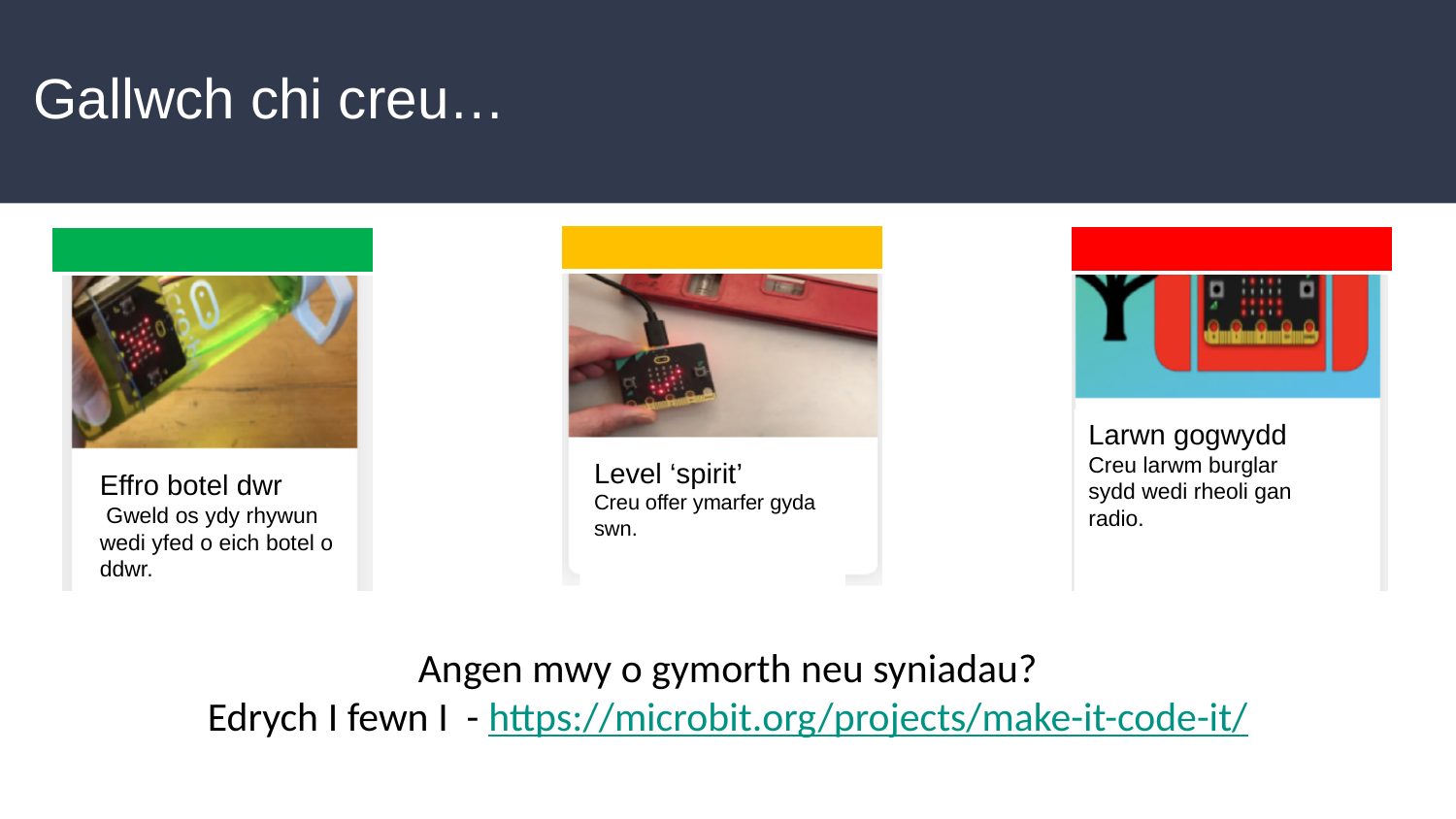

# Gallwch chi creu…

Larwn gogwydd
Creu larwm burglar sydd wedi rheoli gan radio.

Level ‘spirit’
Creu offer ymarfer gyda swn.

Effro botel dwr
 Gweld os ydy rhywun wedi yfed o eich botel o ddwr.
Angen mwy o gymorth neu syniadau?
Edrych I fewn I  - https://microbit.org/projects/make-it-code-it/